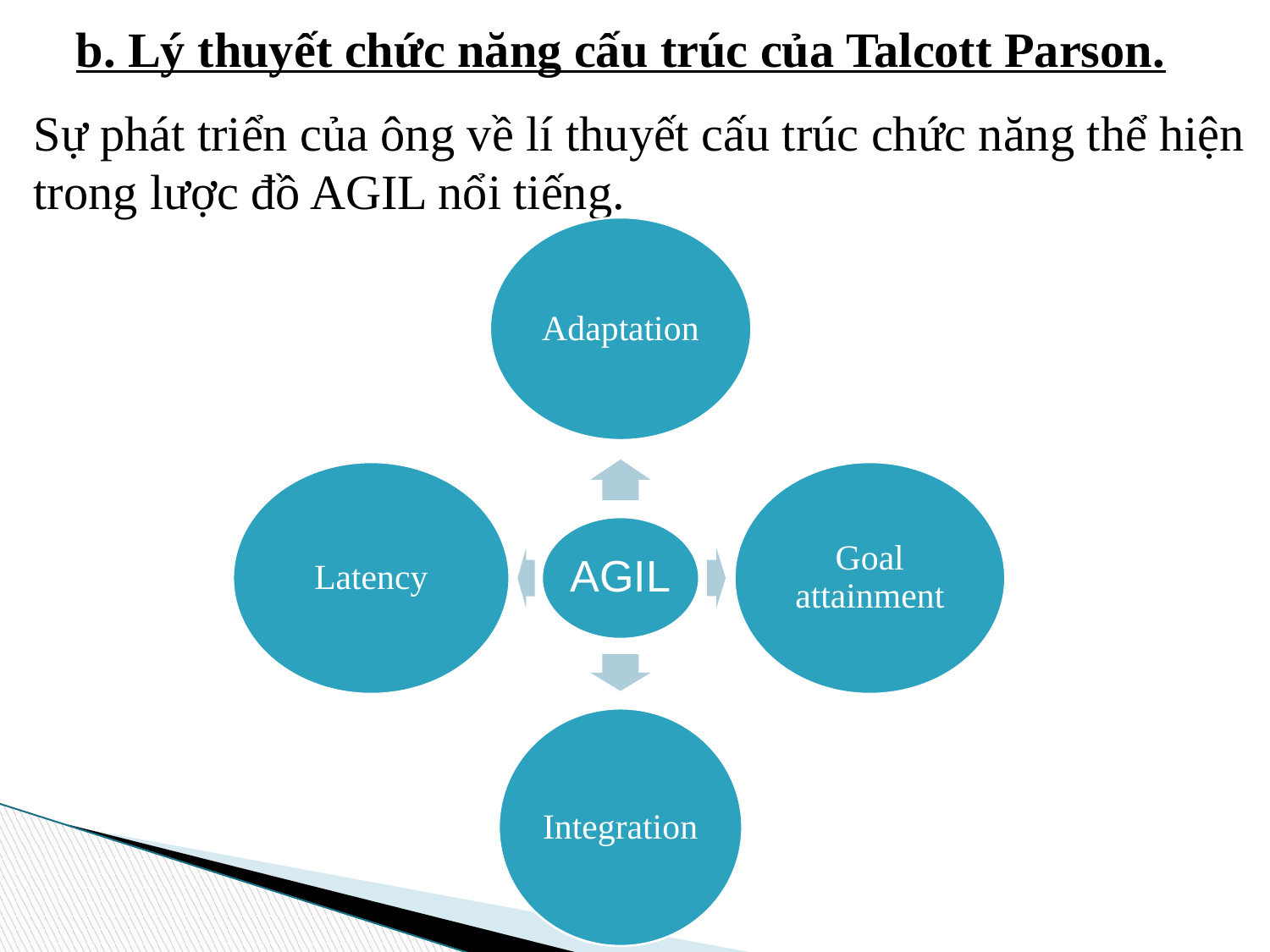

# b. Lý thuyết chức năng cấu trúc của Talcott Parson.
Sự phát triển của ông về lí thuyết cấu trúc chức năng thể hiện trong lược đồ AGIL nổi tiếng.

AGIL

Adaptation

Goal attainment

Integration

Latency